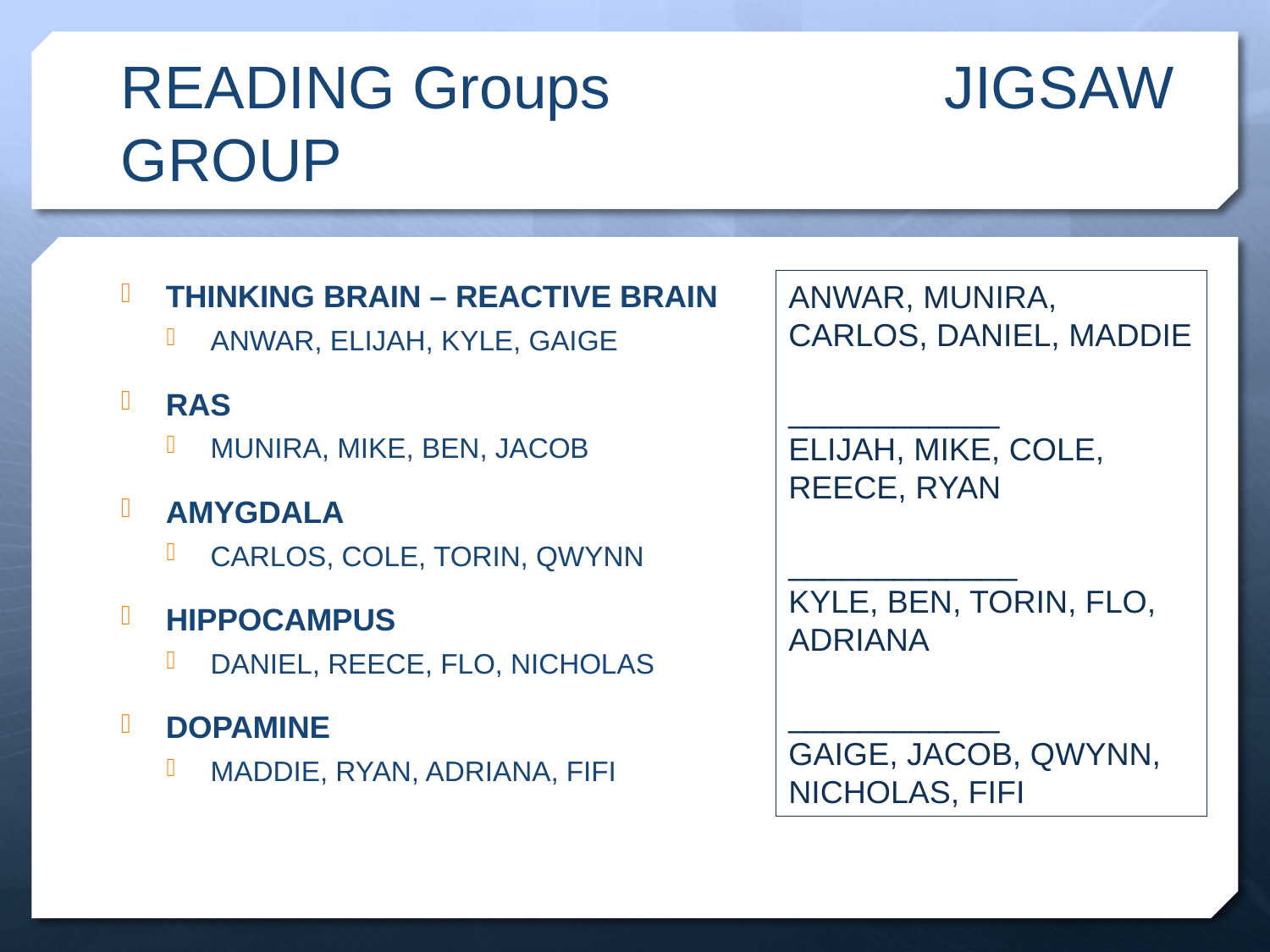

# READING Groups                    JIGSAW GROUP
THINKING BRAIN – REACTIVE BRAIN
ANWAR, ELIJAH, KYLE, GAIGE
RAS
MUNIRA, MIKE, BEN, JACOB
AMYGDALA
CARLOS, COLE, TORIN, QWYNN
HIPPOCAMPUS
DANIEL, REECE, FLO, NICHOLAS
DOPAMINE
MADDIE, RYAN, ADRIANA, FIFI

ANWAR, MUNIRA, CARLOS, DANIEL, MADDIE

____________
ELIJAH, MIKE, COLE, REECE, RYAN

_____________
KYLE, BEN, TORIN, FLO, ADRIANA

____________
GAIGE, JACOB, QWYNN, NICHOLAS, FIFI